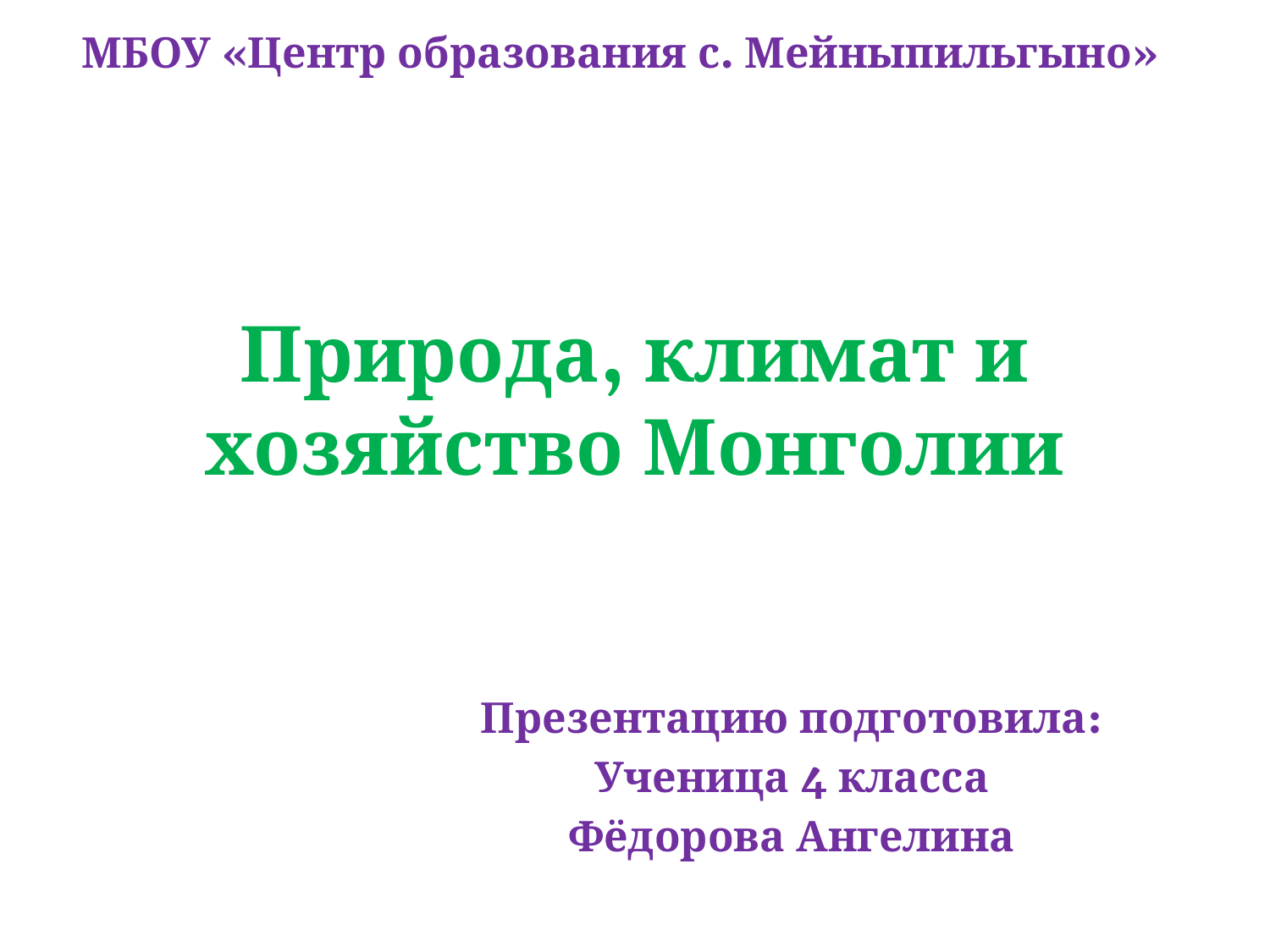

МБОУ «Центр образования с. Мейныпильгыно»
# Природа, климат и хозяйство Монголии
Презентацию подготовила:
Ученица 4 класса
Фёдорова Ангелина